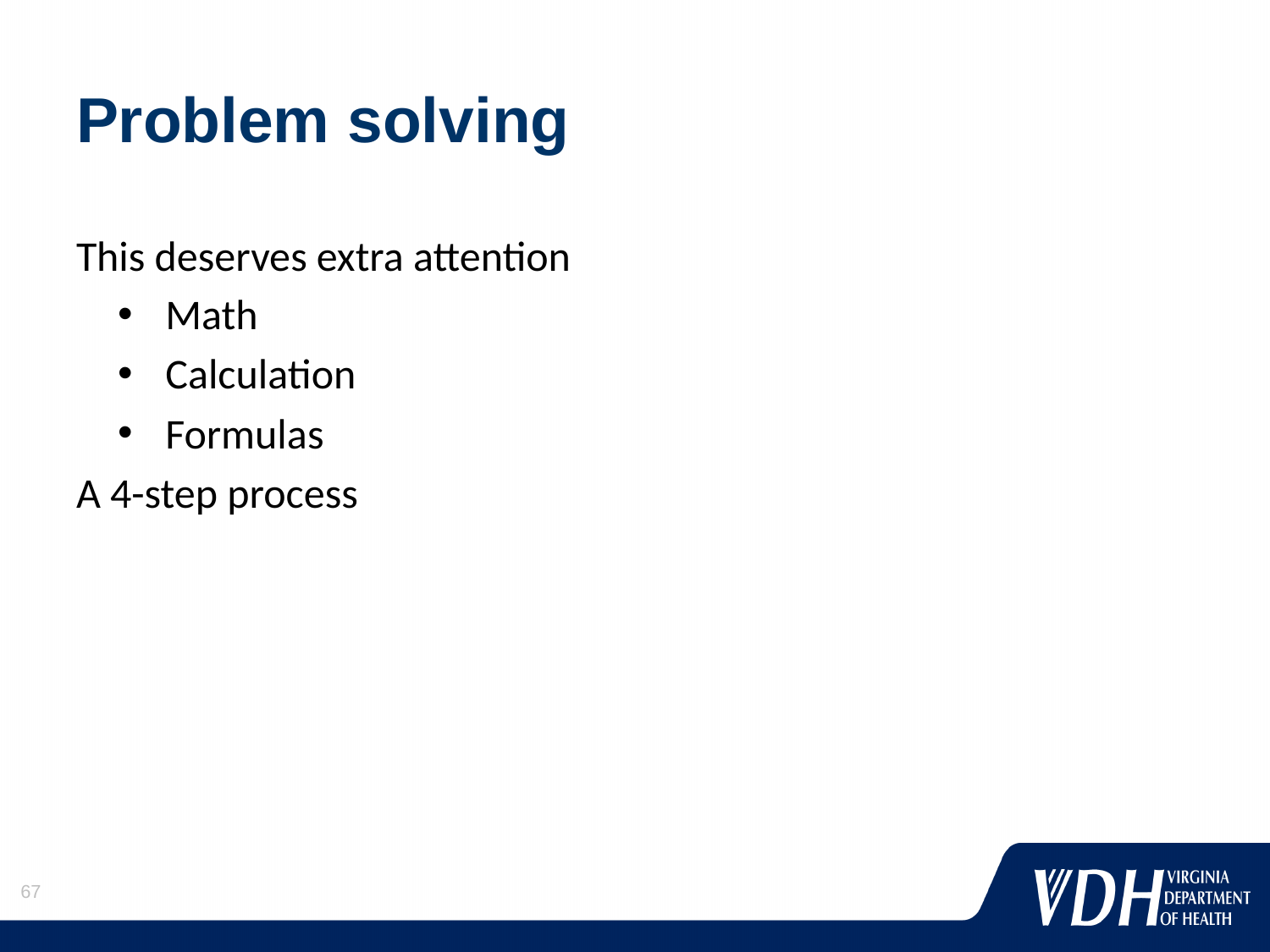

# Problem solving
This deserves extra attention
Math
Calculation
Formulas
A 4-step process
67